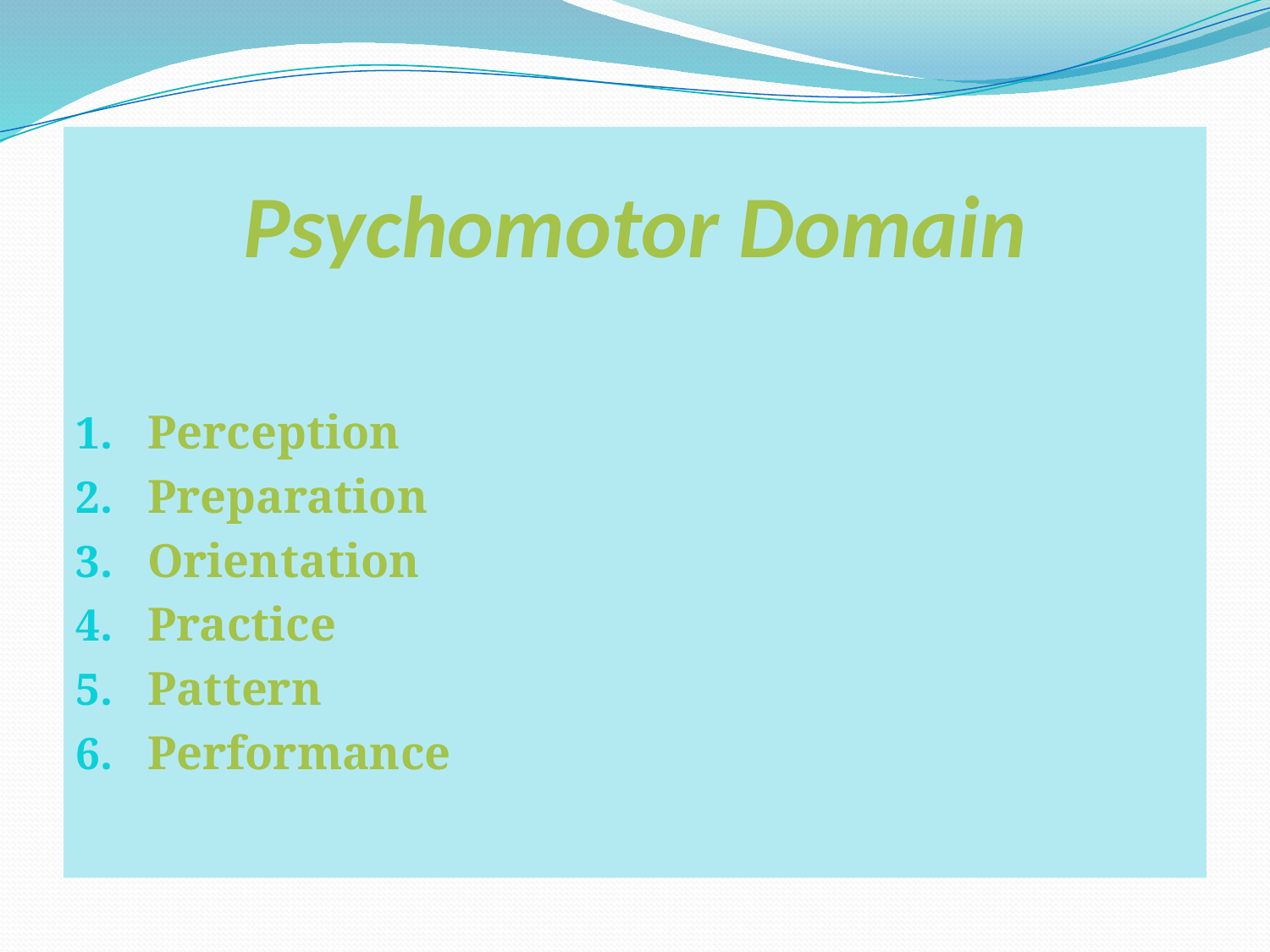

# Psychomotor Domain

Perception
Preparation
Orientation
Practice
Pattern
Performance